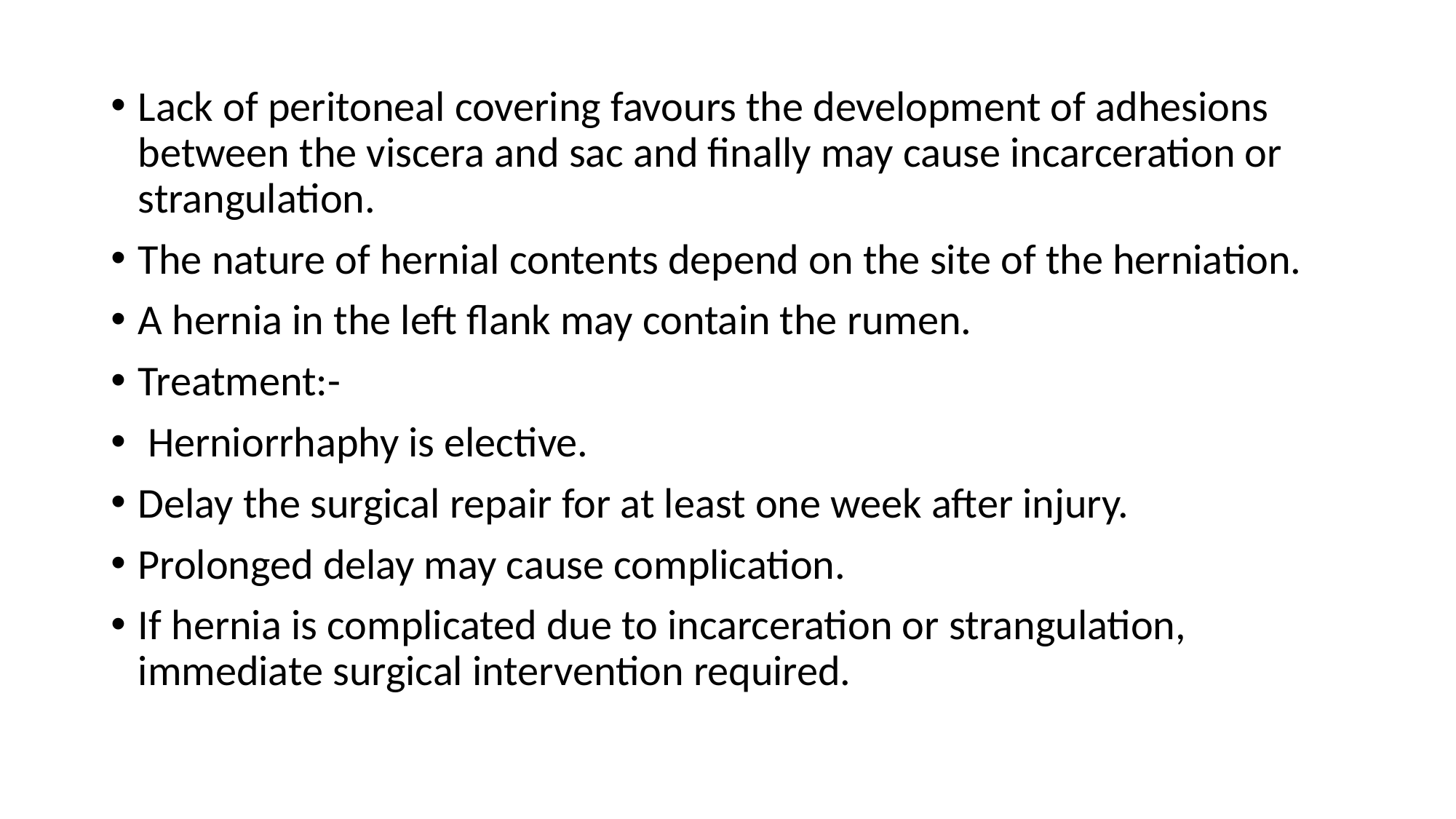

Lack of peritoneal covering favours the development of adhesions between the viscera and sac and finally may cause incarceration or strangulation.
The nature of hernial contents depend on the site of the herniation.
A hernia in the left flank may contain the rumen.
Treatment:-
 Herniorrhaphy is elective.
Delay the surgical repair for at least one week after injury.
Prolonged delay may cause complication.
If hernia is complicated due to incarceration or strangulation, immediate surgical intervention required.